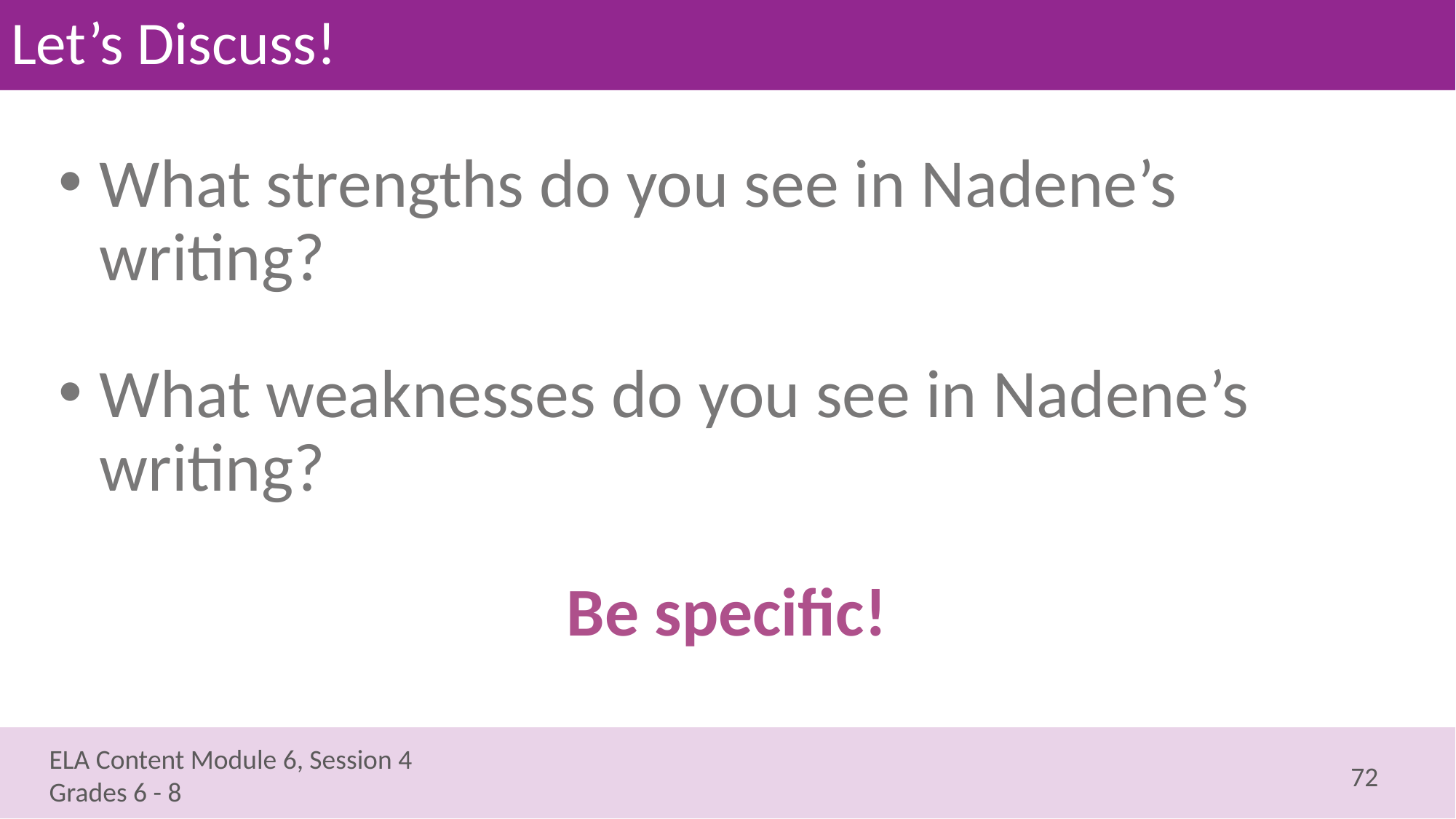

# Let’s Discuss!
What strengths do you see in Nadene’s writing?

What weaknesses do you see in Nadene’s writing?

Be specific!

72